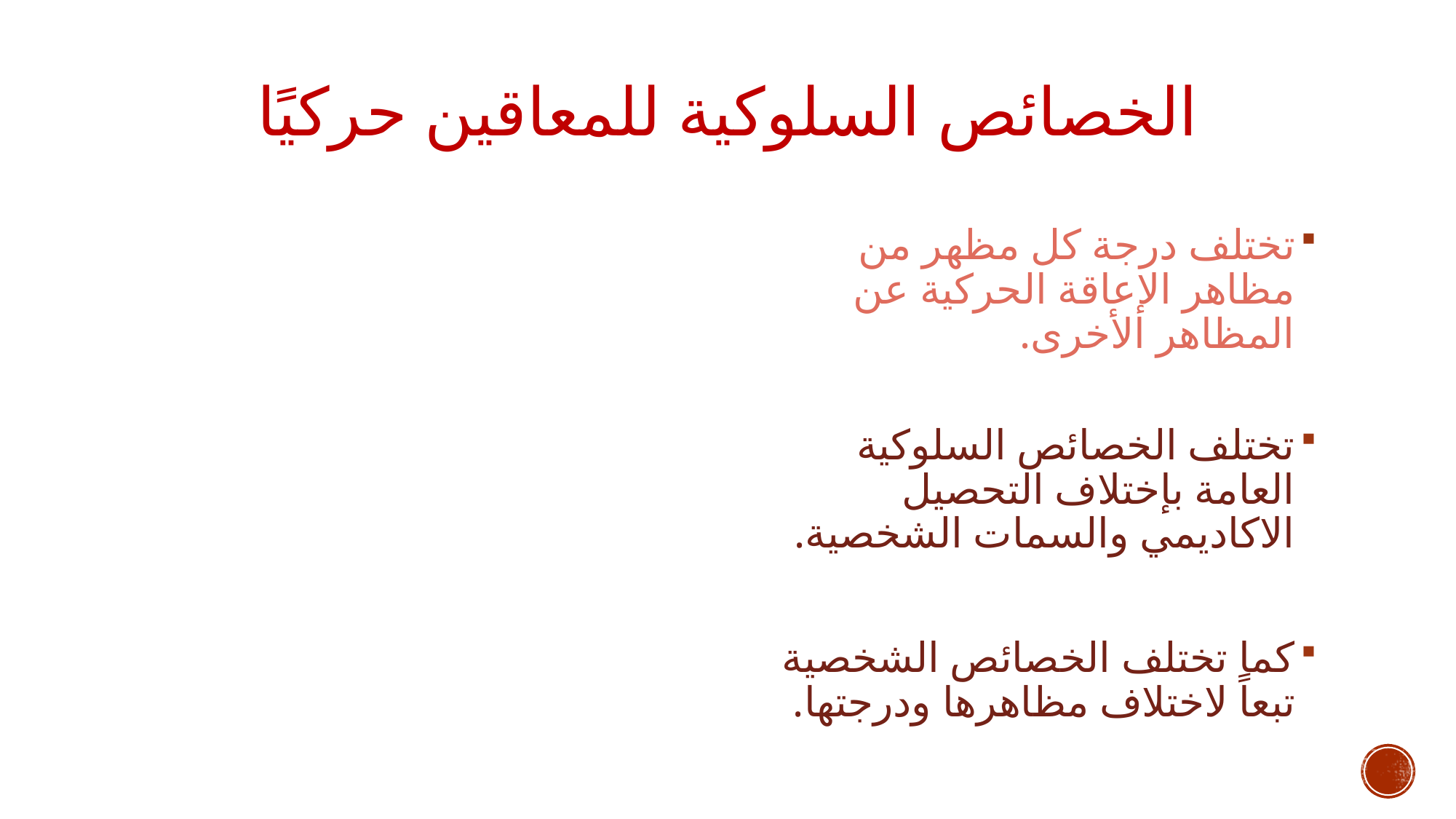

# الخصائص السلوكية للمعاقين حركيًا
تختلف درجة كل مظهر من مظاهر الإعاقة الحركية عن المظاهر الأخرى.

تختلف الخصائص السلوكية العامة بإختلاف التحصيل الاكاديمي والسمات الشخصية.

كما تختلف الخصائص الشخصية تبعاً لاختلاف مظاهرها ودرجتها.